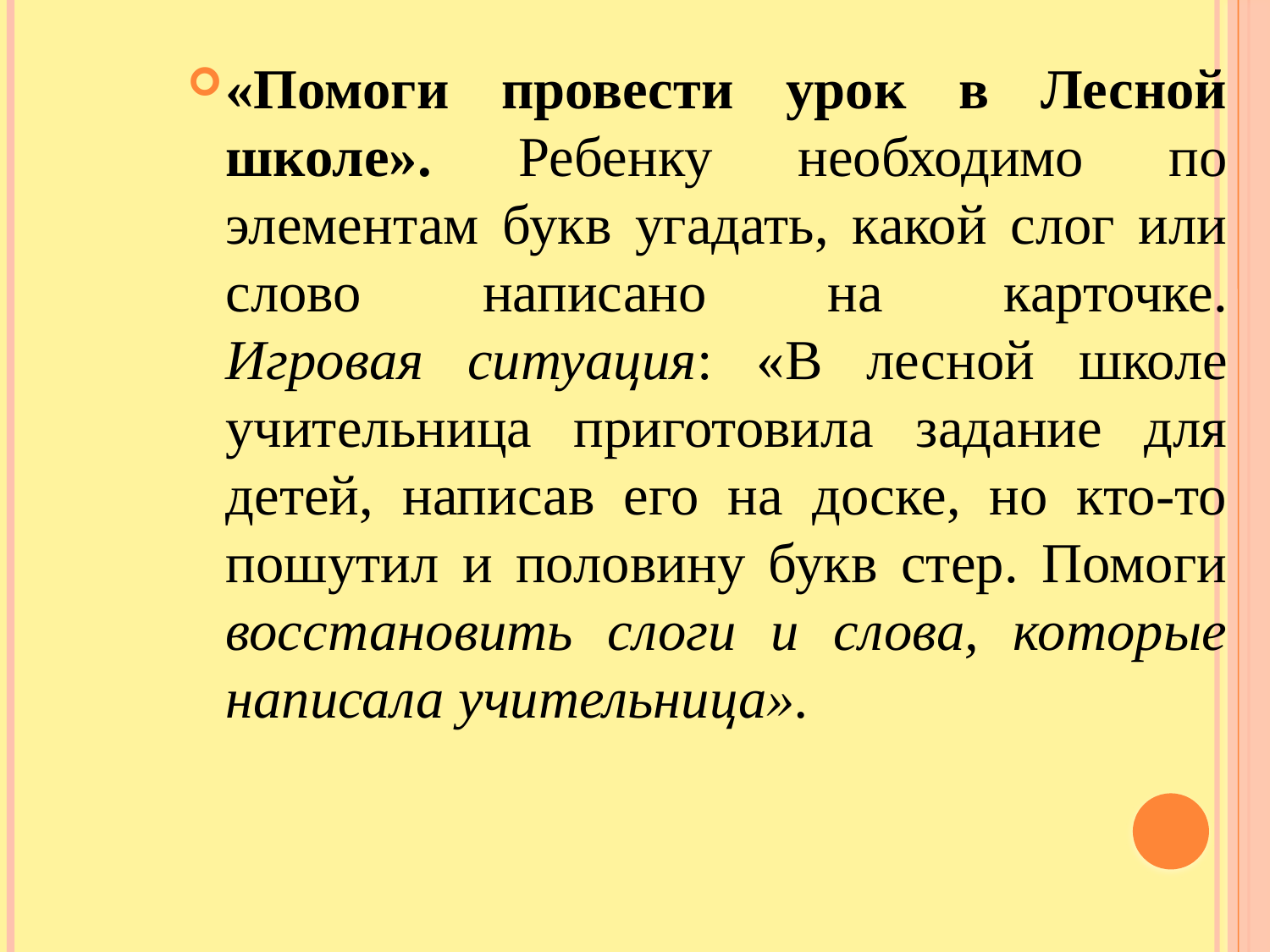

«Помоги провести урок в Лесной школе». Ребенку необходимо по элементам букв угадать, какой слог или слово написано на карточке.
Игровая ситуация: «В лесной школе учительница приготовила задание для детей, написав его на доске, но кто-то пошутил и половину букв стер. Помоги восстановить слоги и слова, которые написала учительница».